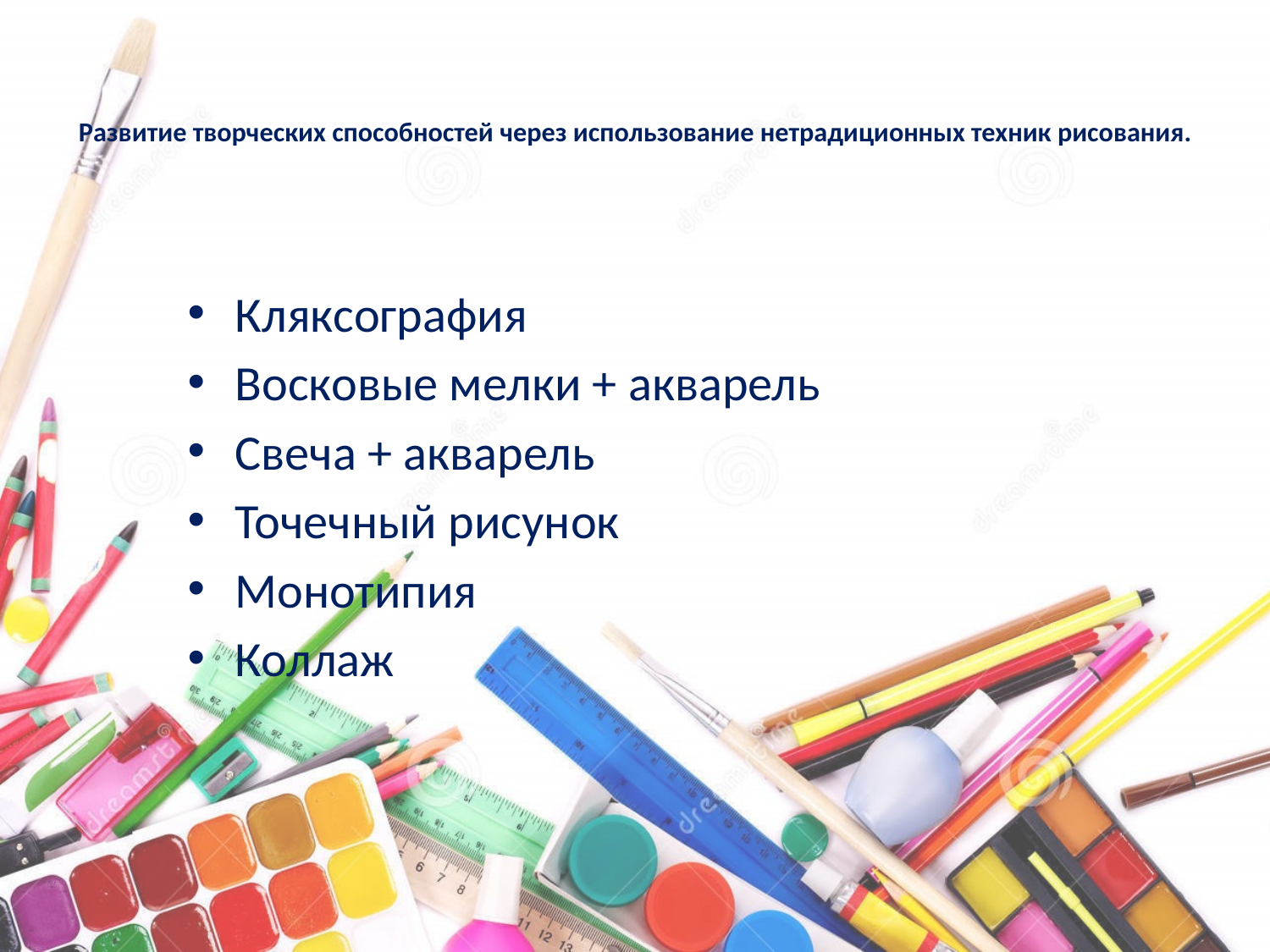

# Развитие творческих способностей через использование нетрадиционных техник рисования.
Кляксография
Восковые мелки + акварель
Свеча + акварель
Точечный рисунок
Монотипия
Коллаж